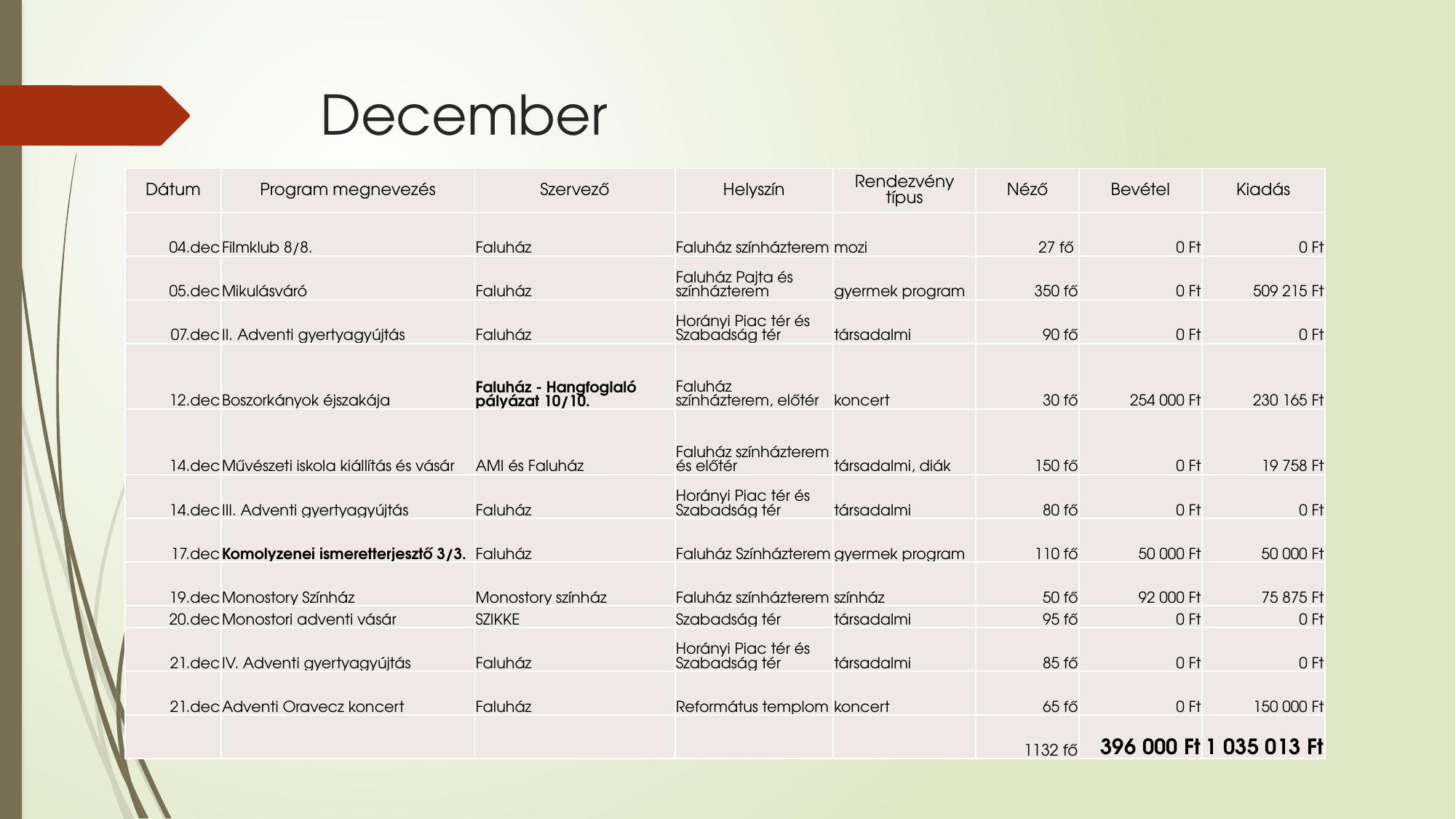

# December
| Dátum | Program megnevezés | Szervező | Helyszín | Rendezvény típus | Néző | Bevétel | Kiadás |
| --- | --- | --- | --- | --- | --- | --- | --- |
| 04.dec | Filmklub 8/8. | Faluház | Faluház színházterem | mozi | 27 fő | 0 Ft | 0 Ft |
| 05.dec | Mikulásváró | Faluház | Faluház Pajta és színházterem | gyermek program | 350 fő | 0 Ft | 509 215 Ft |
| 07.dec | II. Adventi gyertyagyújtás | Faluház | Horányi Piac tér és Szabadság tér | társadalmi | 90 fő | 0 Ft | 0 Ft |
| 12.dec | Boszorkányok éjszakája | Faluház - Hangfoglaló pályázat 10/10. | Faluház színházterem, előtér | koncert | 30 fő | 254 000 Ft | 230 165 Ft |
| 14.dec | Művészeti iskola kiállítás és vásár | AMI és Faluház | Faluház színházterem és előtér | társadalmi, diák | 150 fő | 0 Ft | 19 758 Ft |
| 14.dec | III. Adventi gyertyagyújtás | Faluház | Horányi Piac tér és Szabadság tér | társadalmi | 80 fő | 0 Ft | 0 Ft |
| 17.dec | Komolyzenei ismeretterjesztő 3/3. | Faluház | Faluház Színházterem | gyermek program | 110 fő | 50 000 Ft | 50 000 Ft |
| 19.dec | Monostory Színház | Monostory színház | Faluház színházterem | színház | 50 fő | 92 000 Ft | 75 875 Ft |
| 20.dec | Monostori adventi vásár | SZIKKE | Szabadság tér | társadalmi | 95 fő | 0 Ft | 0 Ft |
| 21.dec | IV. Adventi gyertyagyújtás | Faluház | Horányi Piac tér és Szabadság tér | társadalmi | 85 fő | 0 Ft | 0 Ft |
| 21.dec | Adventi Oravecz koncert | Faluház | Református templom | koncert | 65 fő | 0 Ft | 150 000 Ft |
|  |  |  |  |  | 1132 fő | 396 000 Ft | 1 035 013 Ft |